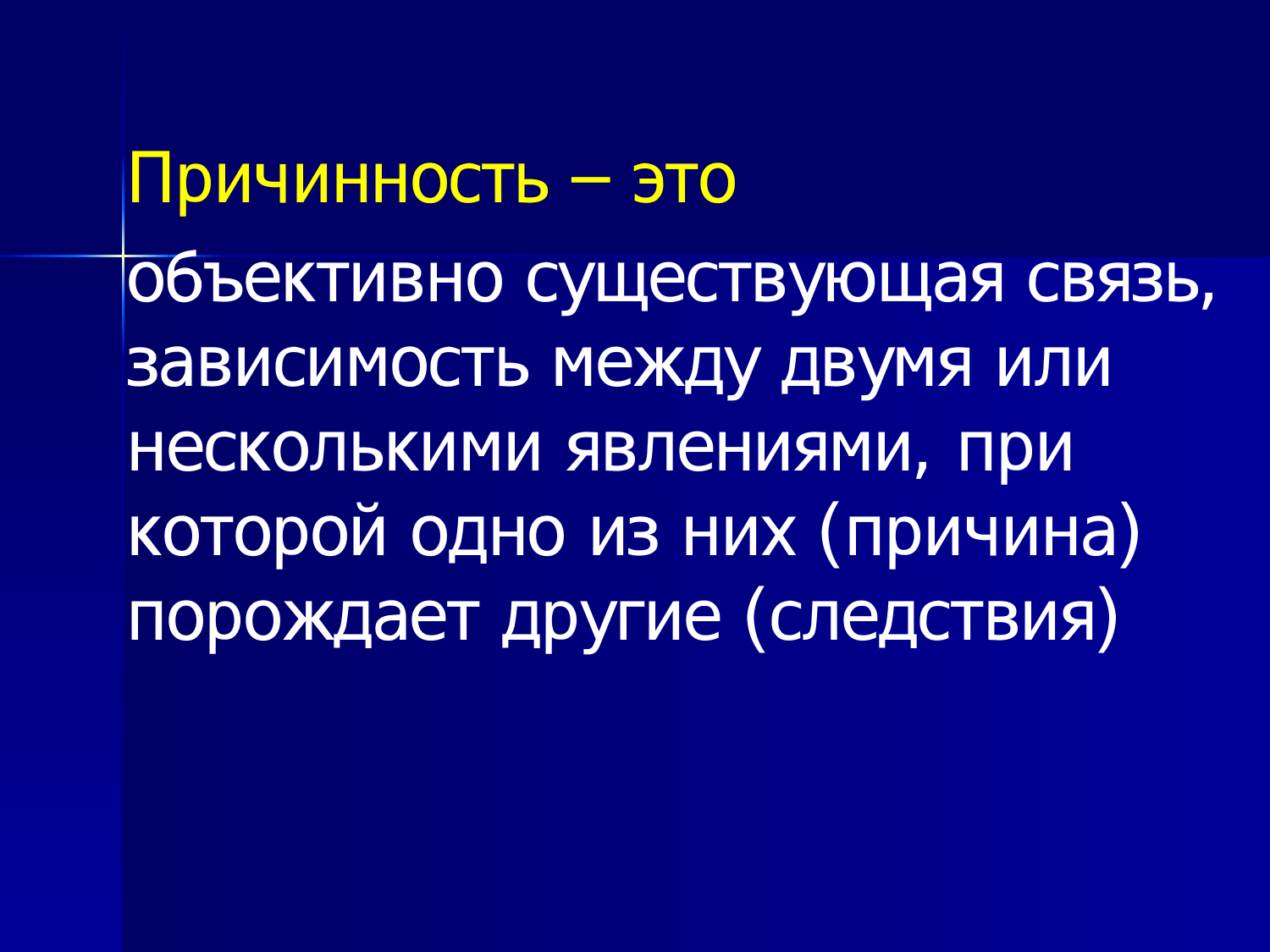

Причинность – это
объективно существующая связь, зависимость между двумя или несколькими явлениями, при которой одно из них (причина) порождает другие (следствия)